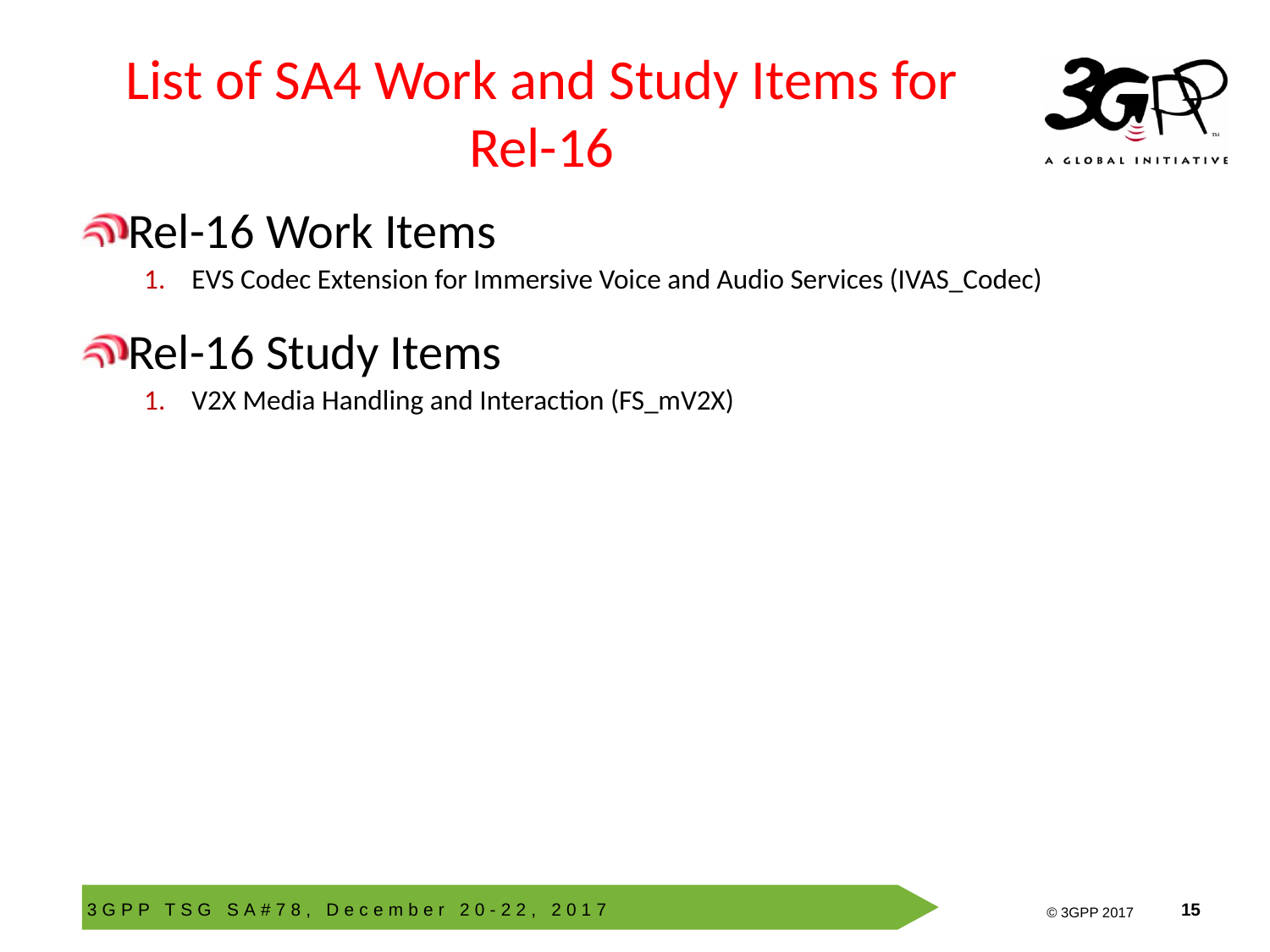

# List of SA4 Work and Study Items for Rel-16
Rel-16 Work Items
EVS Codec Extension for Immersive Voice and Audio Services (IVAS_Codec)
Rel-16 Study Items
V2X Media Handling and Interaction (FS_mV2X)